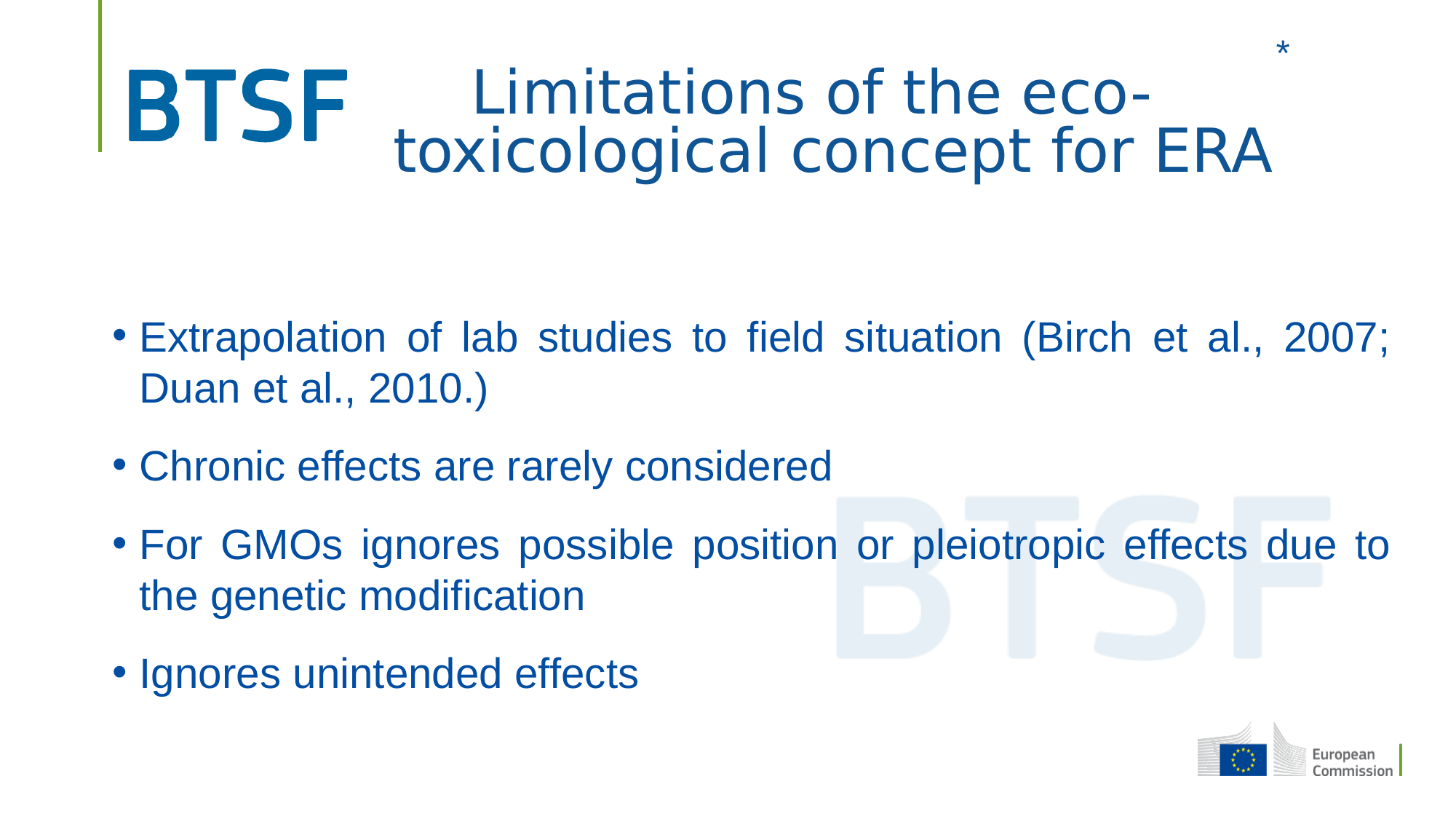

*
# Limitations of the eco-toxicological concept for ERA
Extrapolation of lab studies to field situation (Birch et al., 2007; Duan et al., 2010.)
Chronic effects are rarely considered
For GMOs ignores possible position or pleiotropic effects due to the genetic modification
Ignores unintended effects